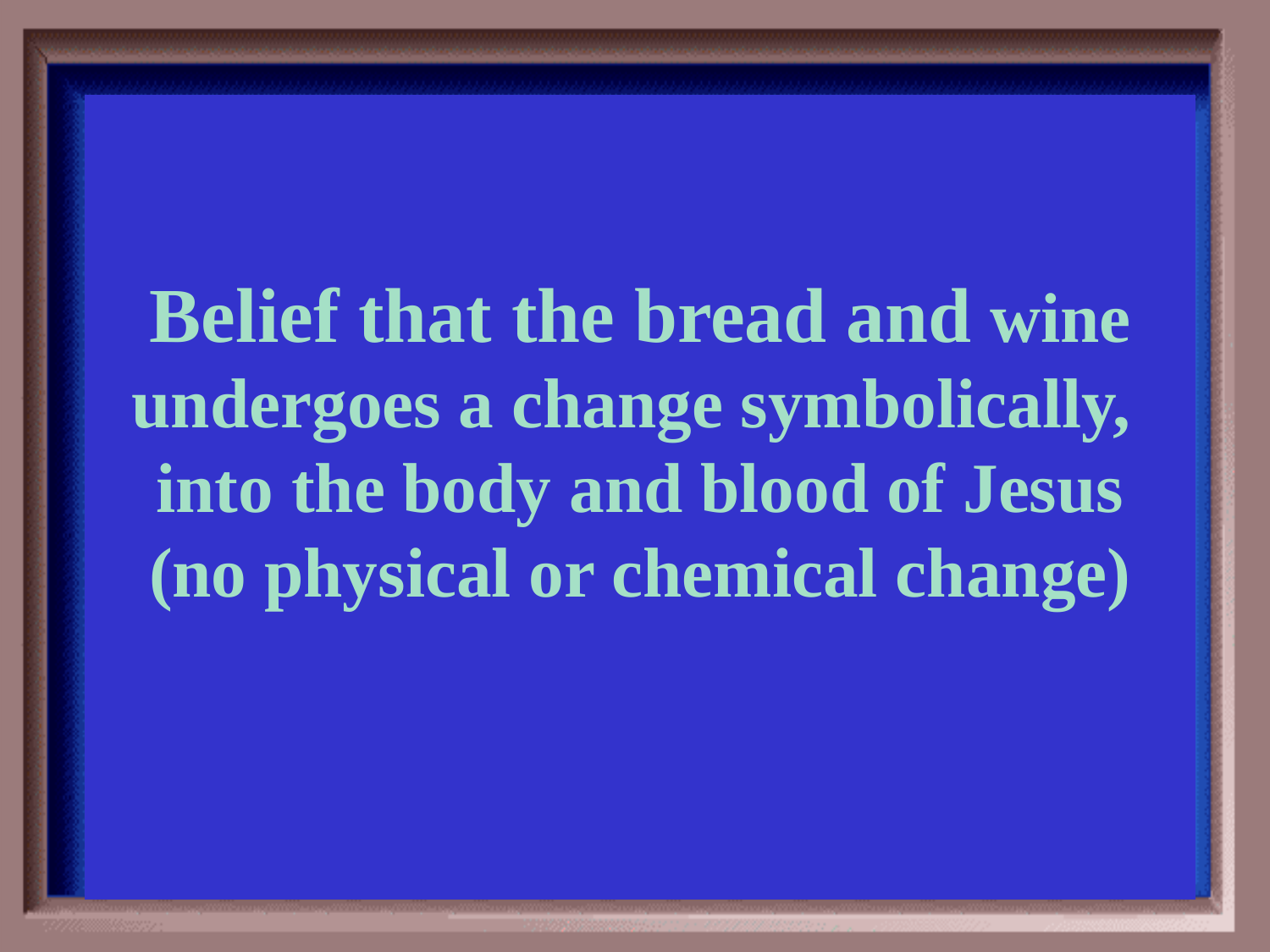

Category #5 $200 Question

Belief that the bread and wine
undergoes a change symbolically,
into the body and blood of Jesus
(no physical or chemical change)